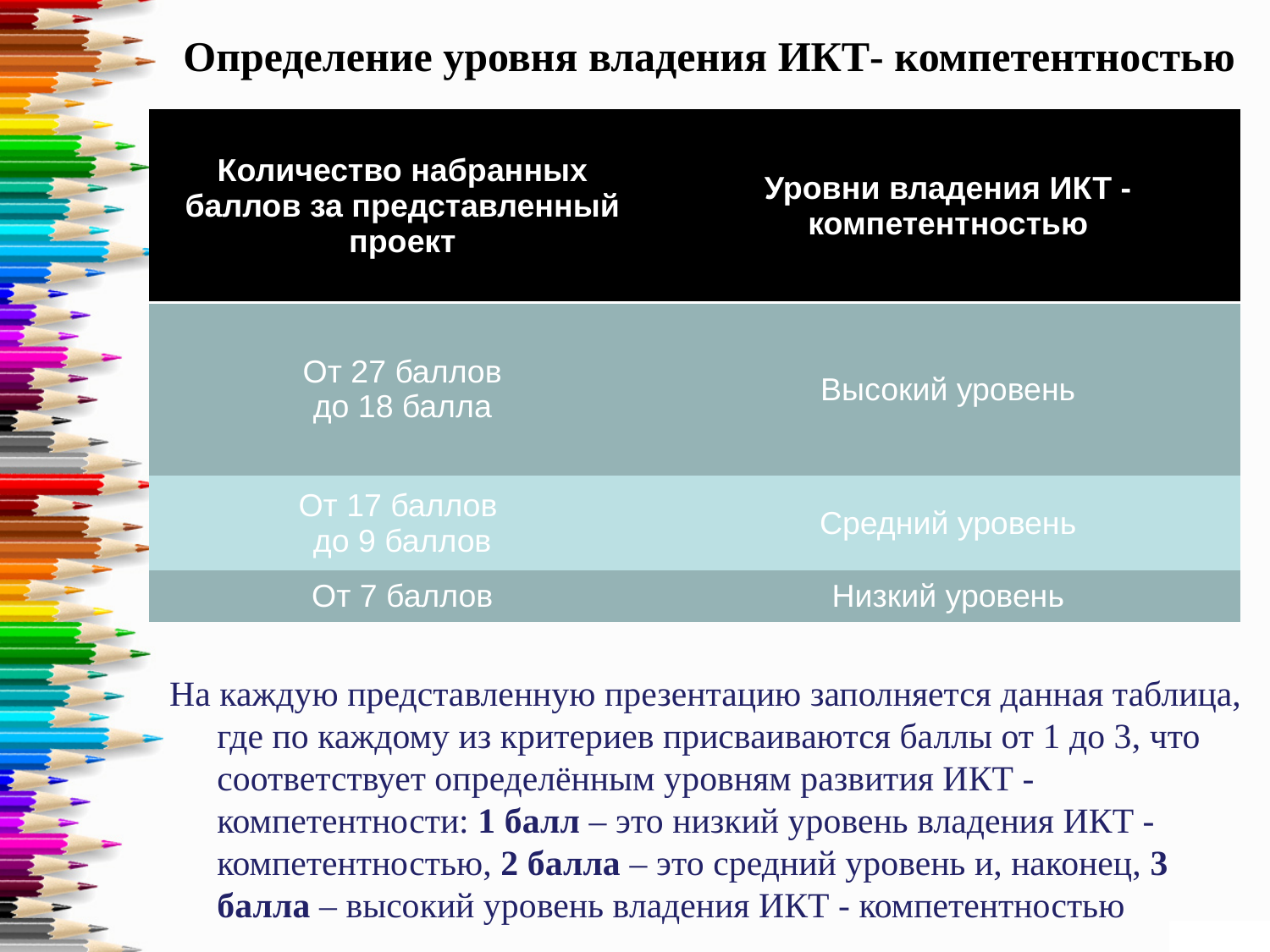

# Определение уровня владения ИКТ- компетентностью
| Количество набранных баллов за представленный проект | Уровни владения ИКТ - компетентностью |
| --- | --- |
| От 27 баллов до 18 балла | Высокий уровень |
| От 17 баллов  до 9 баллов | Средний уровень |
| От 7 баллов | Низкий уровень |
На каждую представленную презентацию заполняется данная таблица, где по каждому из критериев присваиваются баллы от 1 до 3, что соответствует определённым уровням развития ИКТ - компетентности: 1 балл – это низкий уровень владения ИКТ -компетентностью, 2 балла – это средний уровень и, наконец, 3 балла – высокий уровень владения ИКТ - компетентностью